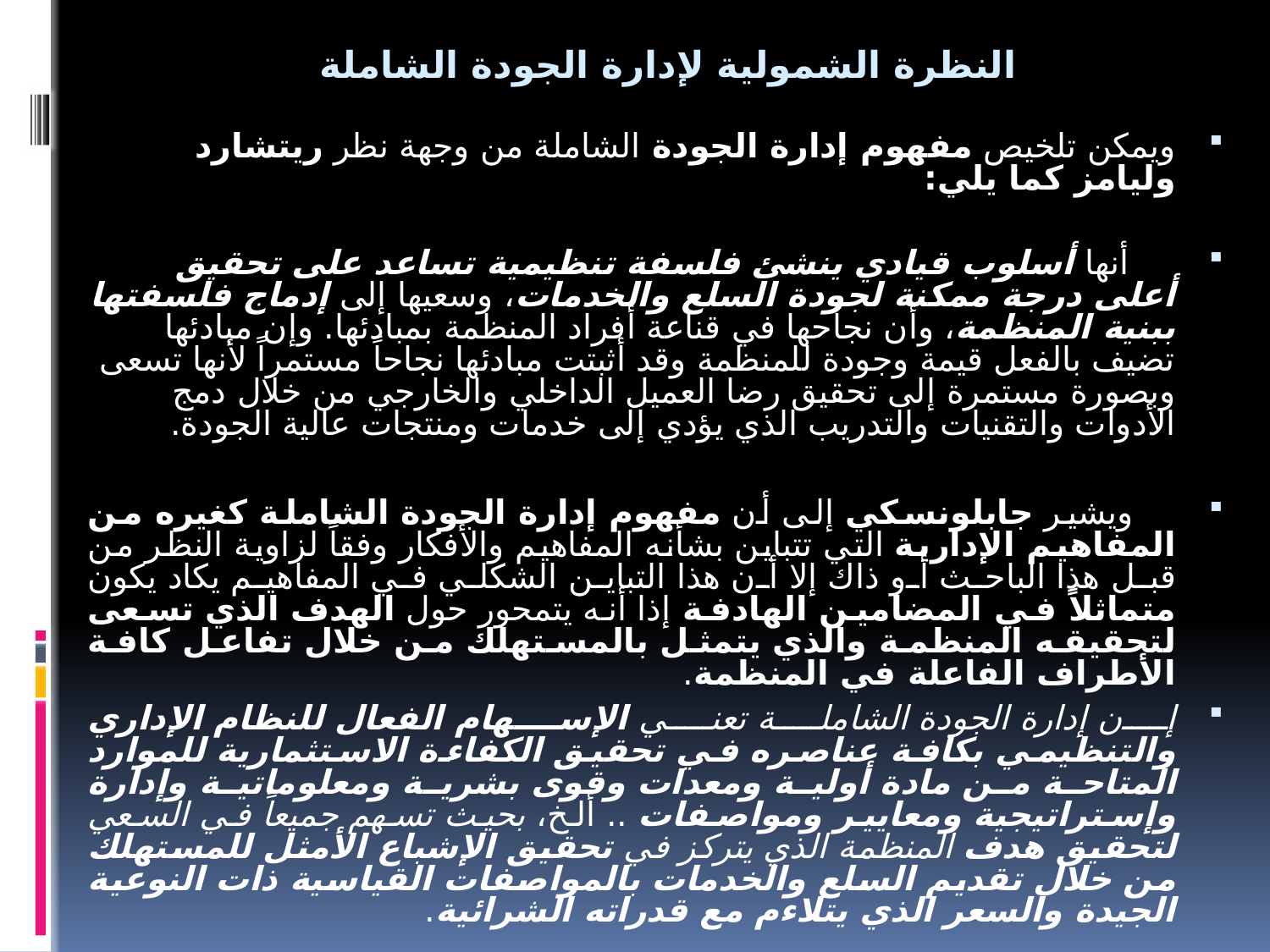

النظرة الشمولية لإدارة الجودة الشاملة
ويمكن تلخيص مفهوم إدارة الجودة الشاملة من وجهة نظر ريتشارد وليامز كما يلي:
    أنها أسلوب قيادي ينشئ فلسفة تنظيمية تساعد على تحقيق أعلى درجة ممكنة لجودة السلع والخدمات، وسعيها إلى إدماج فلسفتها ببنية المنظمة، وأن نجاحها في قناعة أفراد المنظمة بمبادئها. وإن مبادئها تضيف بالفعل قيمة وجودة للمنظمة وقد أثبتت مبادئها نجاحاً مستمراً لأنها تسعى وبصورة مستمرة إلى تحقيق رضا العميل الداخلي والخارجي من خلال دمج الأدوات والتقنيات والتدريب الذي يؤدي إلى خدمات ومنتجات عالية الجودة.

    ويشير جابلونسكي إلى أن مفهوم إدارة الجودة الشاملة كغيره من المفاهيم الإدارية التي تتباين بشأنه المفاهيم والأفكار وفقاً لزاوية النظر من قبل هذا الباحث أو ذاك إلا أن هذا التباين الشكلي في المفاهيم يكاد يكون متماثلاً في المضامين الهادفة إذا أنه يتمحور حول الهدف الذي تسعى لتحقيقه المنظمة والذي يتمثل بالمستهلك من خلال تفاعل كافة الأطراف الفاعلة في المنظمة.
إن إدارة الجودة الشاملة تعني الإسهام الفعال للنظام الإداري والتنظيمي بكافة عناصره في تحقيق الكفاءة الاستثمارية للموارد المتاحة من مادة أولية ومعدات وقوى بشرية ومعلوماتية وإدارة وإستراتيجية ومعايير ومواصفات .. ألخ، بحيث تسهم جميعاً في السعي لتحقيق هدف المنظمة الذي يتركز في تحقيق الإشباع الأمثل للمستهلك من خلال تقديم السلع والخدمات بالمواصفات القياسية ذات النوعية الجيدة والسعر الذي يتلاءم مع قدراته الشرائية.

ويمكن التعبير عن هذه النظرة الشمولية بالشكل التالي كما يقترحه جابلونسكي: